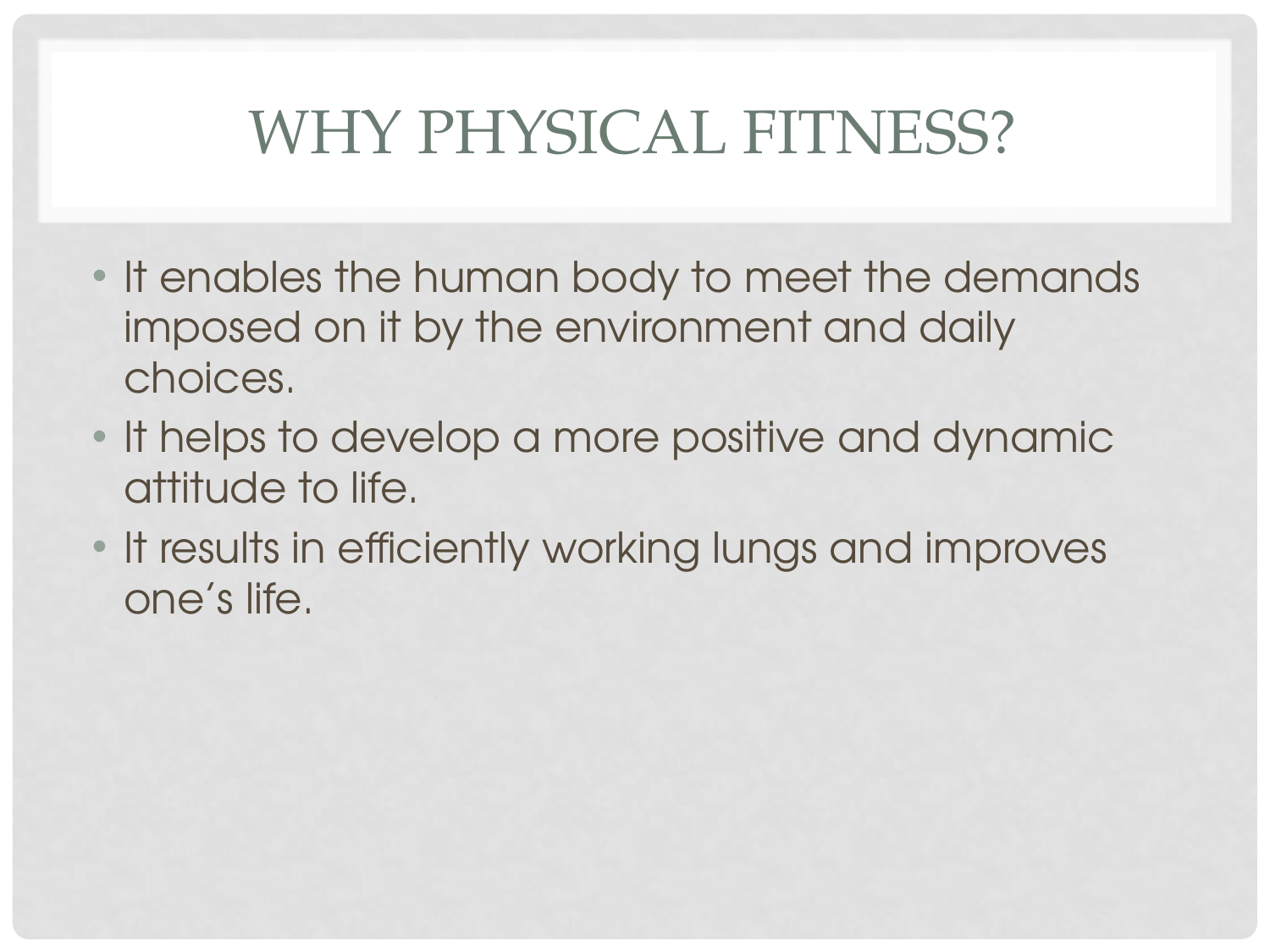

# Why Physical fitness?
It enables the human body to meet the demands imposed on it by the environment and daily choices.
It helps to develop a more positive and dynamic attitude to life.
It results in efficiently working lungs and improves one’s life.